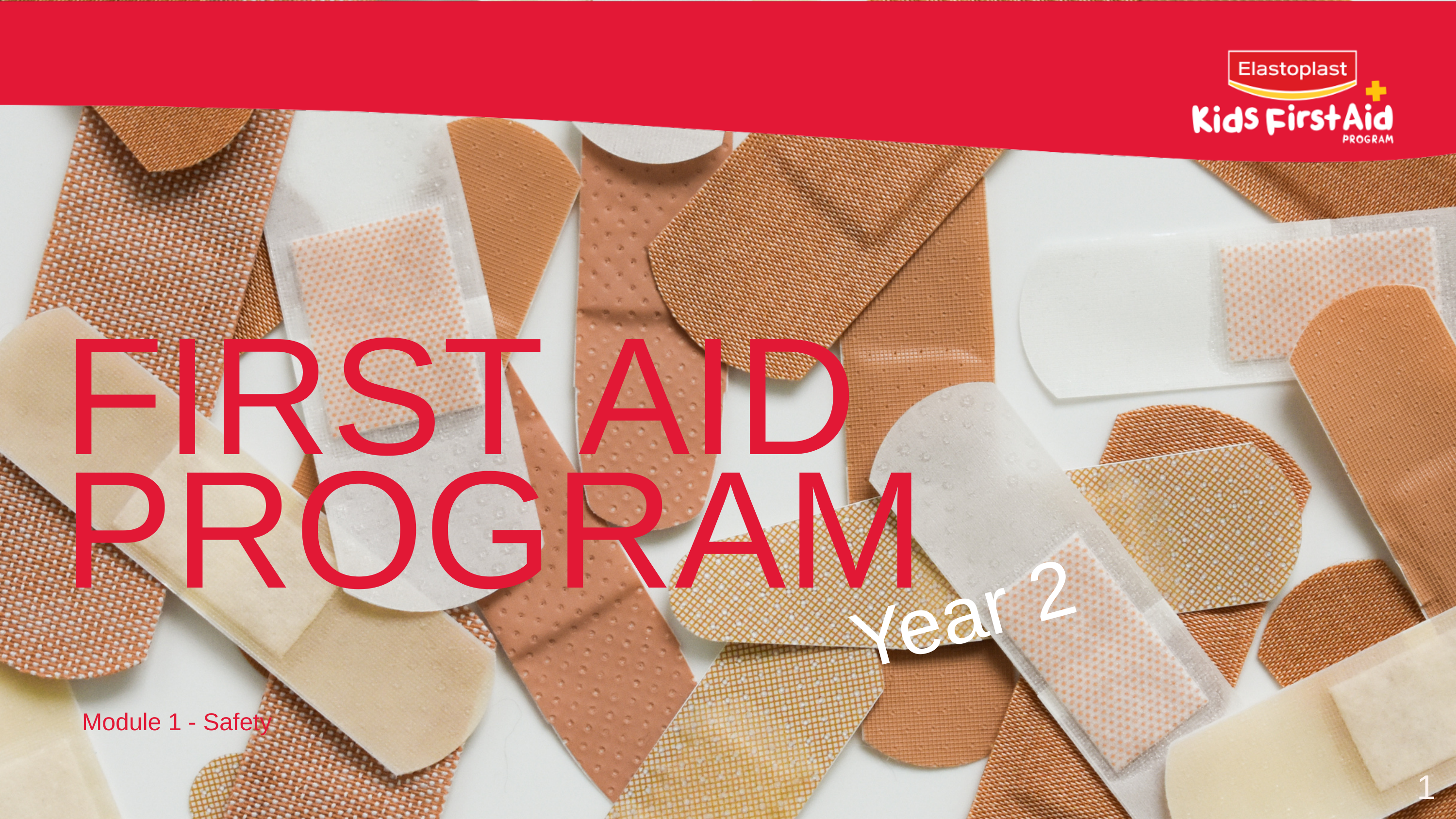

FIRST AID PROGRAM
Year 2
Module 1 - Safety
1